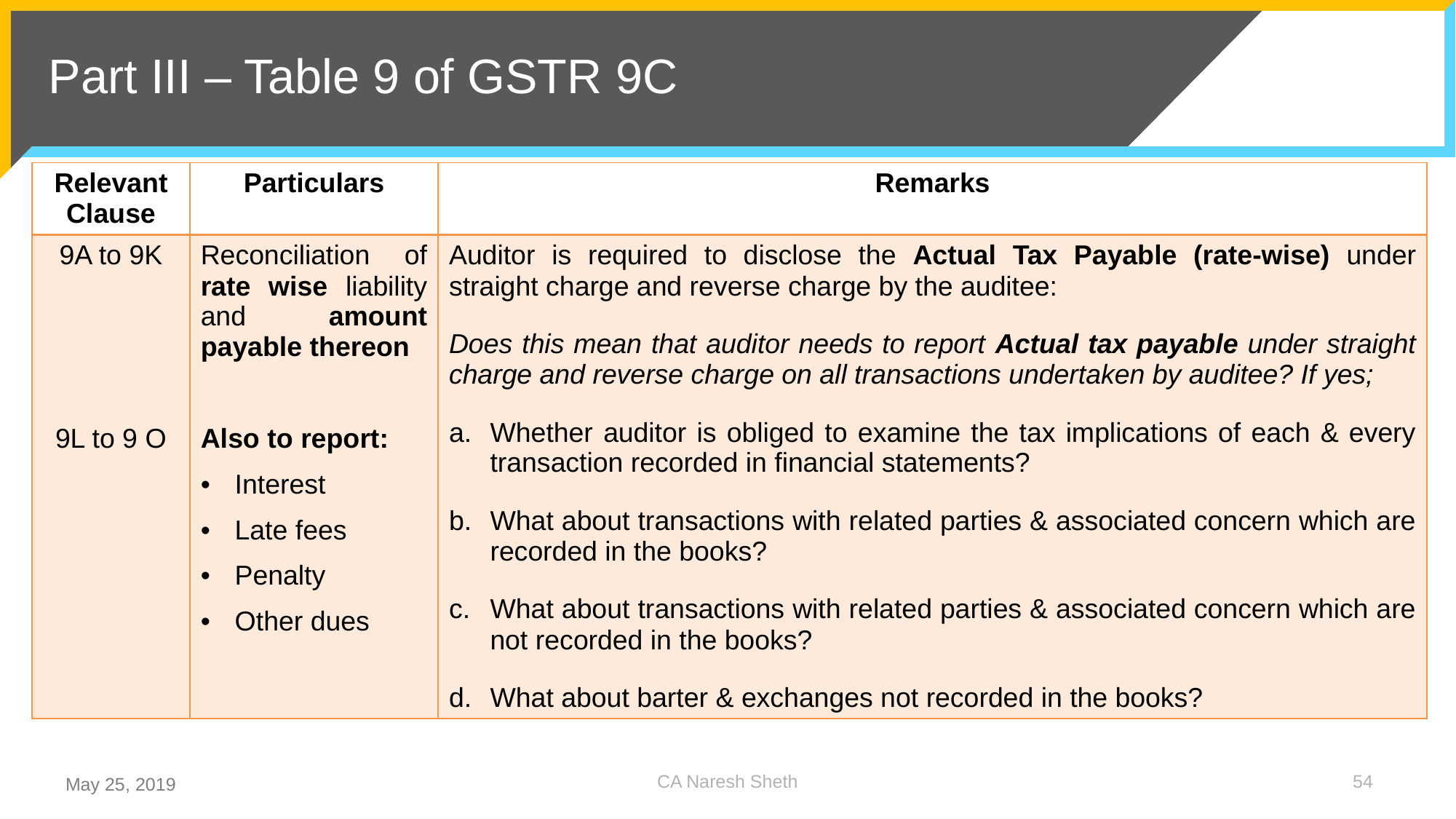

# Part III – Table 9 of GSTR 9C
| Relevant Clause | Particulars | Remarks |
| --- | --- | --- |
| 9A to 9K 9L to 9 O | Reconciliation of rate wise liability and amount payable thereon Also to report: Interest Late fees Penalty Other dues | Auditor is required to disclose the Actual Tax Payable (rate-wise) under straight charge and reverse charge by the auditee: Does this mean that auditor needs to report Actual tax payable under straight charge and reverse charge on all transactions undertaken by auditee? If yes; Whether auditor is obliged to examine the tax implications of each & every transaction recorded in financial statements? What about transactions with related parties & associated concern which are recorded in the books? What about transactions with related parties & associated concern which are not recorded in the books? What about barter & exchanges not recorded in the books? |
54
CA Naresh Sheth
May 25, 2019